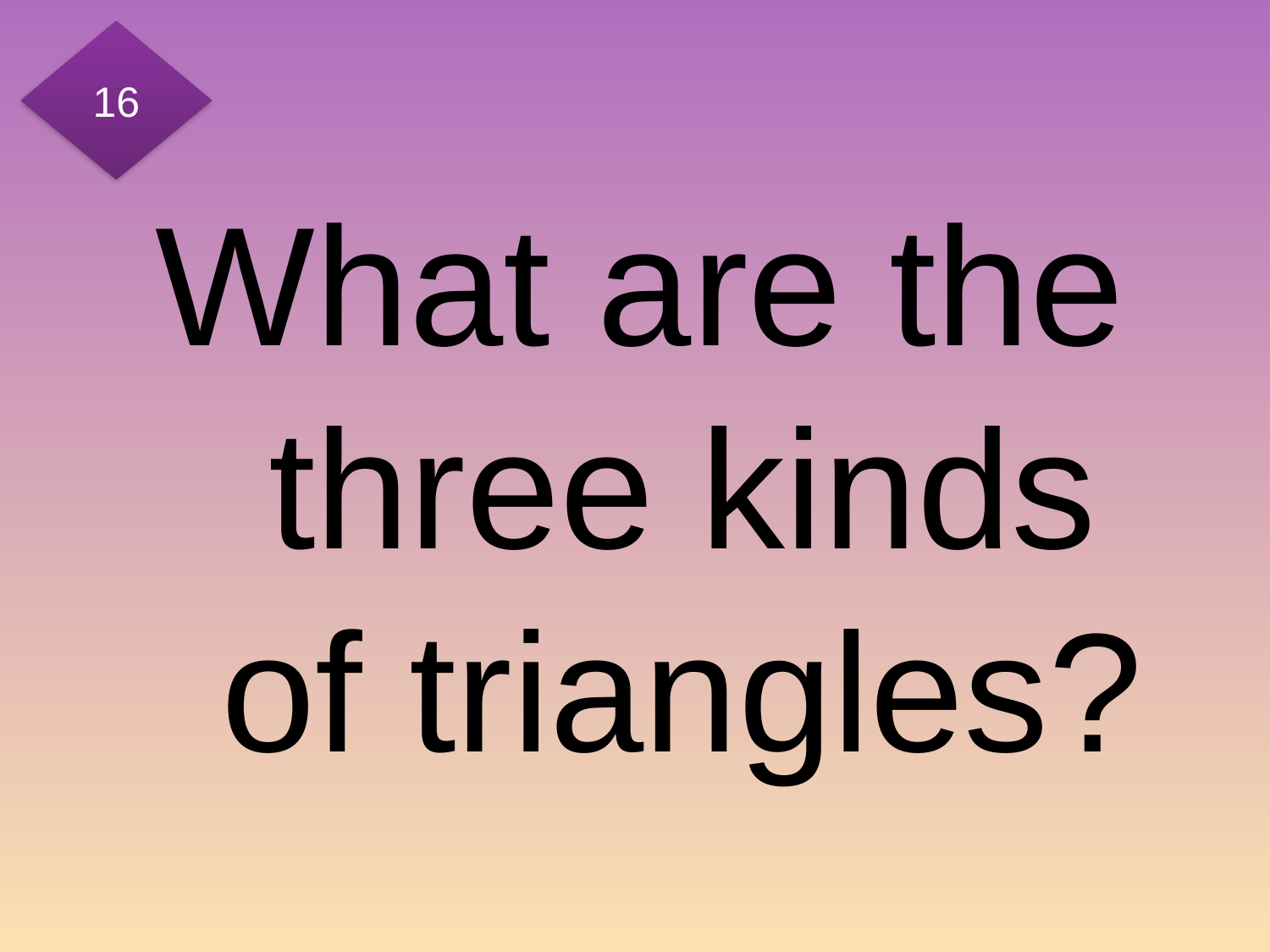

16
# What are the three kinds of triangles?